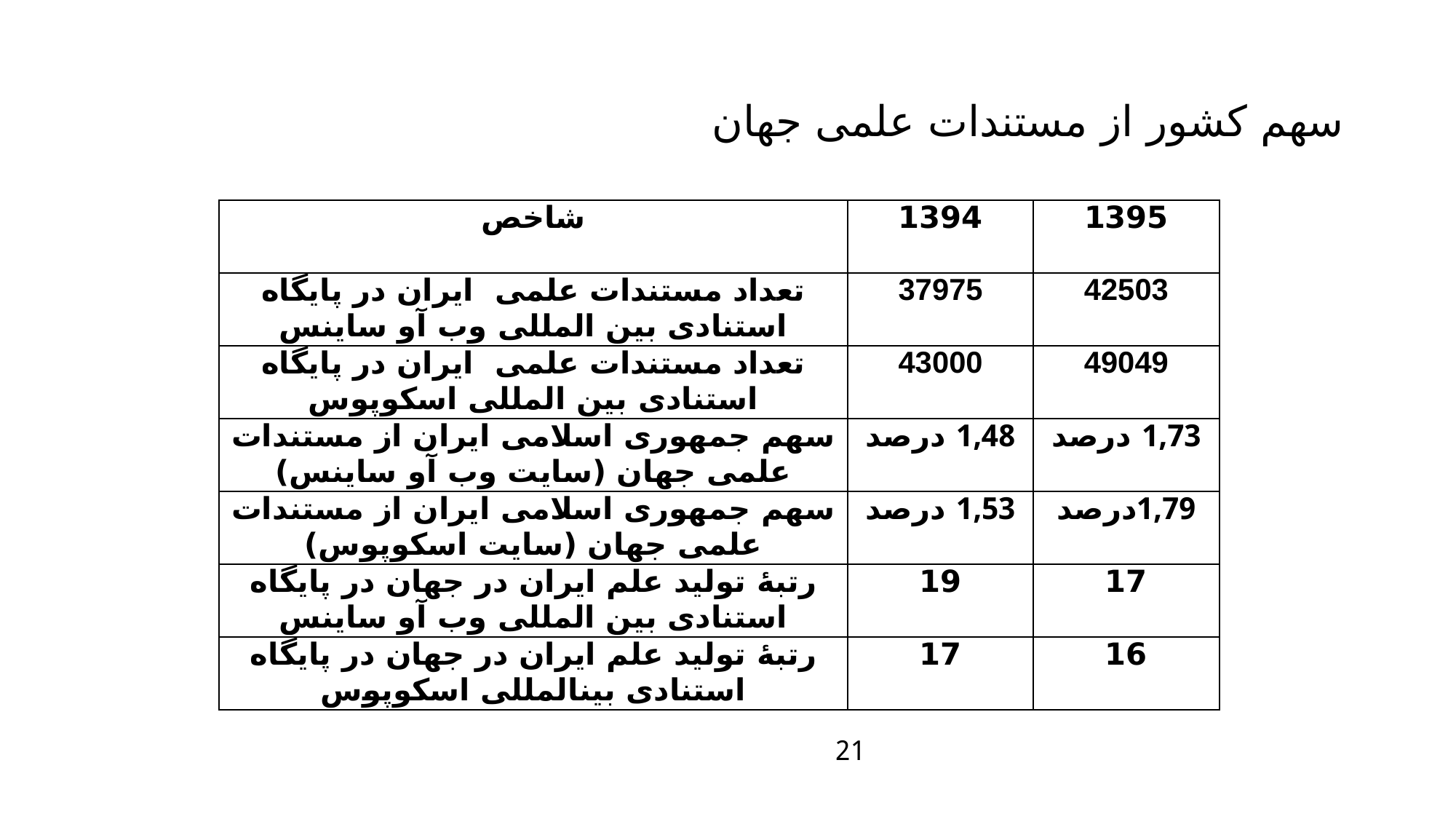

# سهم کشور از مستندات علمی‏ جهان
| شاخص | 1394 | 1395 |
| --- | --- | --- |
| تعداد مستندات علمی ایران در پایگاه‌ استنادی بین المللی وب آو ساینس | 37975 | 42503 |
| تعداد مستندات علمی ایران در پایگاه‌ استنادی بین المللی اسکوپوس | 43000 | 49049 |
| سهم جمهوری اسلامی ایران از مستندات علمی جهان (سایت وب آو ساینس) | 1,48 درصد | 1,73 درصد |
| سهم جمهوری اسلامی ایران از مستندات علمی جهان (سایت اسکوپوس) | 1,53 درصد | 1,79درصد |
| رتبۀ تولید علم ایران در جهان در پایگاه استنادی بین المللی وب آو ساینس | 19 | 17 |
| رتبۀ تولید علم ایران در جهان در پایگاه استنادی بین‏المللی اسکوپوس | 17 | 16 |
21